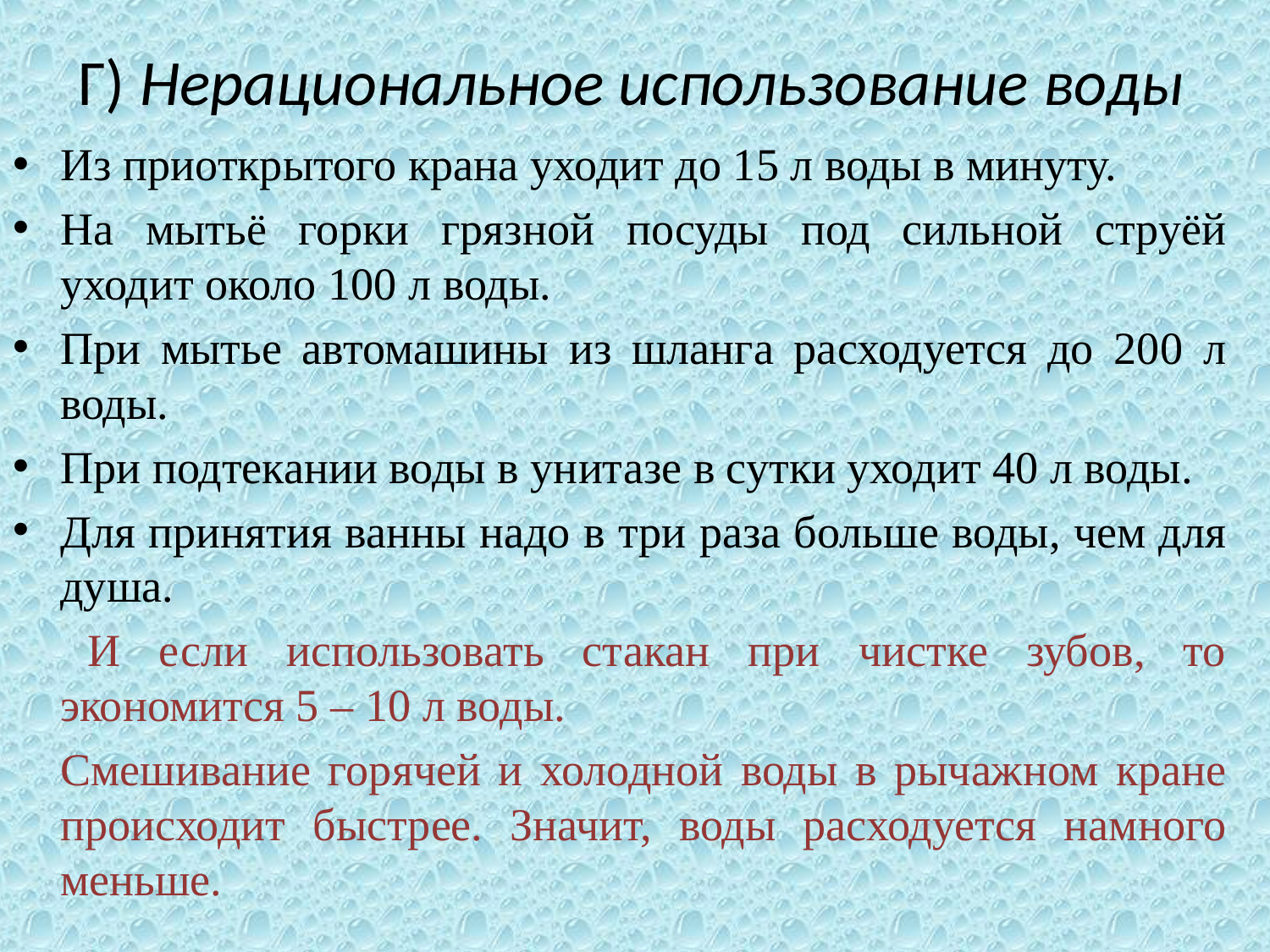

# Г) Нерациональное использование воды
Из приоткрытого крана уходит до 15 л воды в минуту.
На мытьё горки грязной посуды под сильной струёй уходит около 100 л воды.
При мытье автомашины из шланга расходуется до 200 л воды.
При подтекании воды в унитазе в сутки уходит 40 л воды.
Для принятия ванны надо в три раза больше воды, чем для душа.
 	И если использовать стакан при чистке зубов, то экономится 5 – 10 л воды.
	Смешивание горячей и холодной воды в рычажном кране происходит быстрее. Значит, воды расходуется намного меньше.